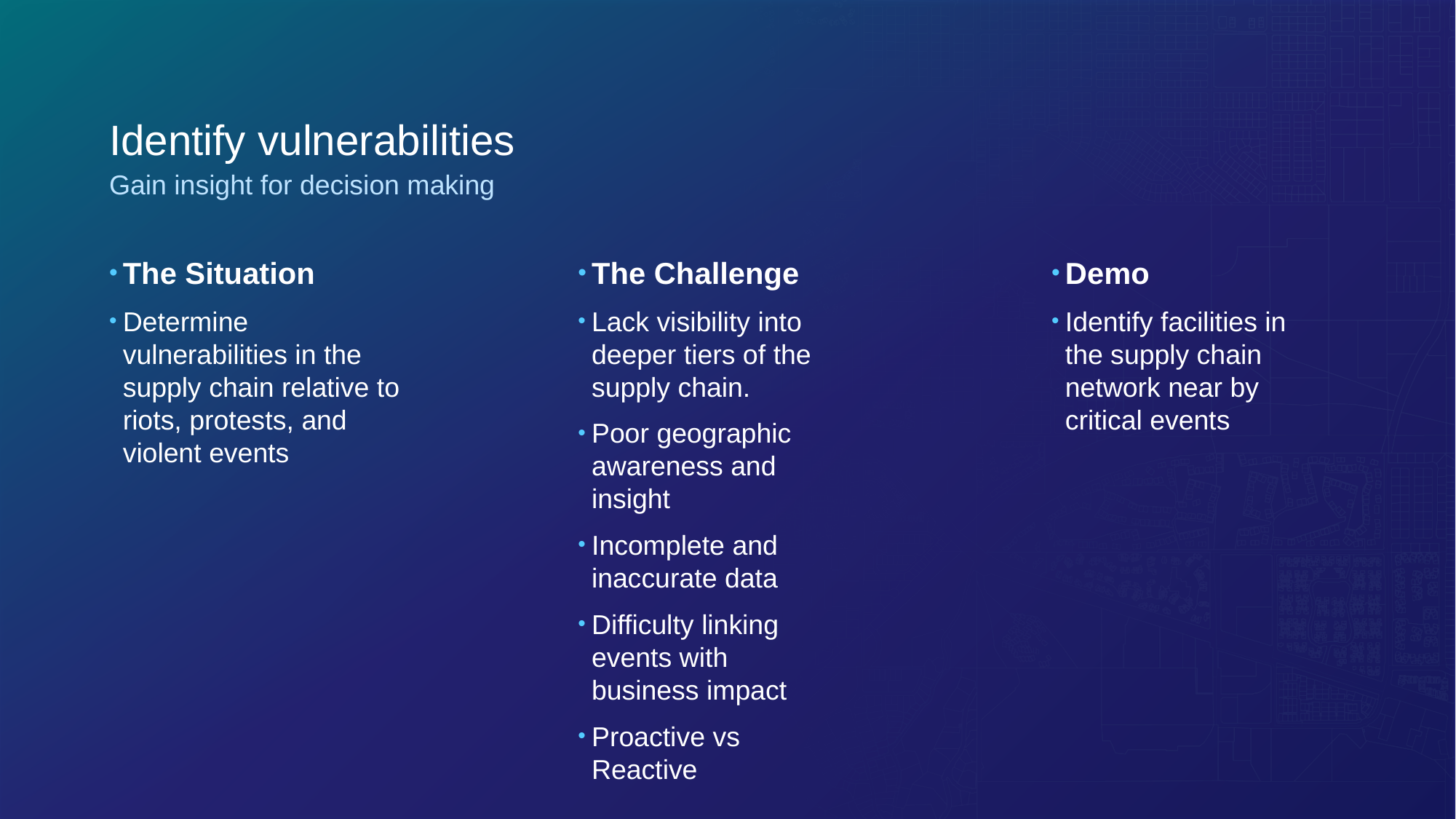

# Identify vulnerabilities
Gain insight for decision making
The Challenge
Lack visibility into deeper tiers of the supply chain.
Poor geographic awareness and insight
Incomplete and inaccurate data
Difficulty linking events with business impact
Proactive vs Reactive
Demo
Identify facilities in the supply chain network near by critical events

The Situation
Determine vulnerabilities in the supply chain relative to riots, protests, and violent events